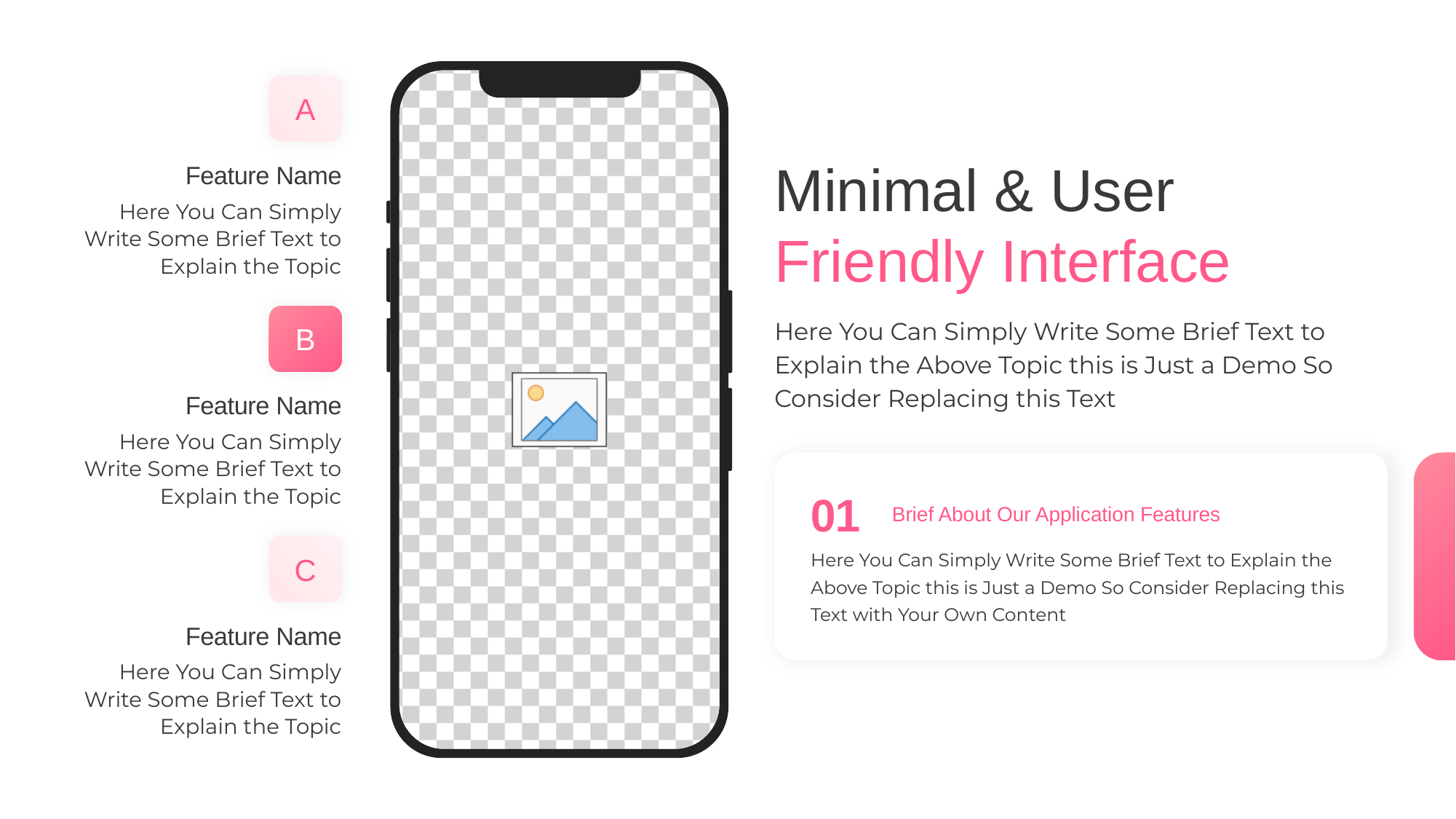

A
Minimal & User
Friendly Interface
Feature Name
Here You Can Simply
Write Some Brief Text to
Explain the Topic

Here You Can Simply Write Some Brief Text to
Explain the Above Topic this is Just a Demo So
Consider Replacing this Text
B
Feature Name
Here You Can Simply
Write Some Brief Text to
Explain the Topic

01
Brief About Our Application Features
Here You Can Simply Write Some Brief Text to Explain the
Above Topic this is Just a Demo So Consider Replacing this
Text with Your Own Content

C
Feature Name
Here You Can Simply
Write Some Brief Text to
Explain the Topic